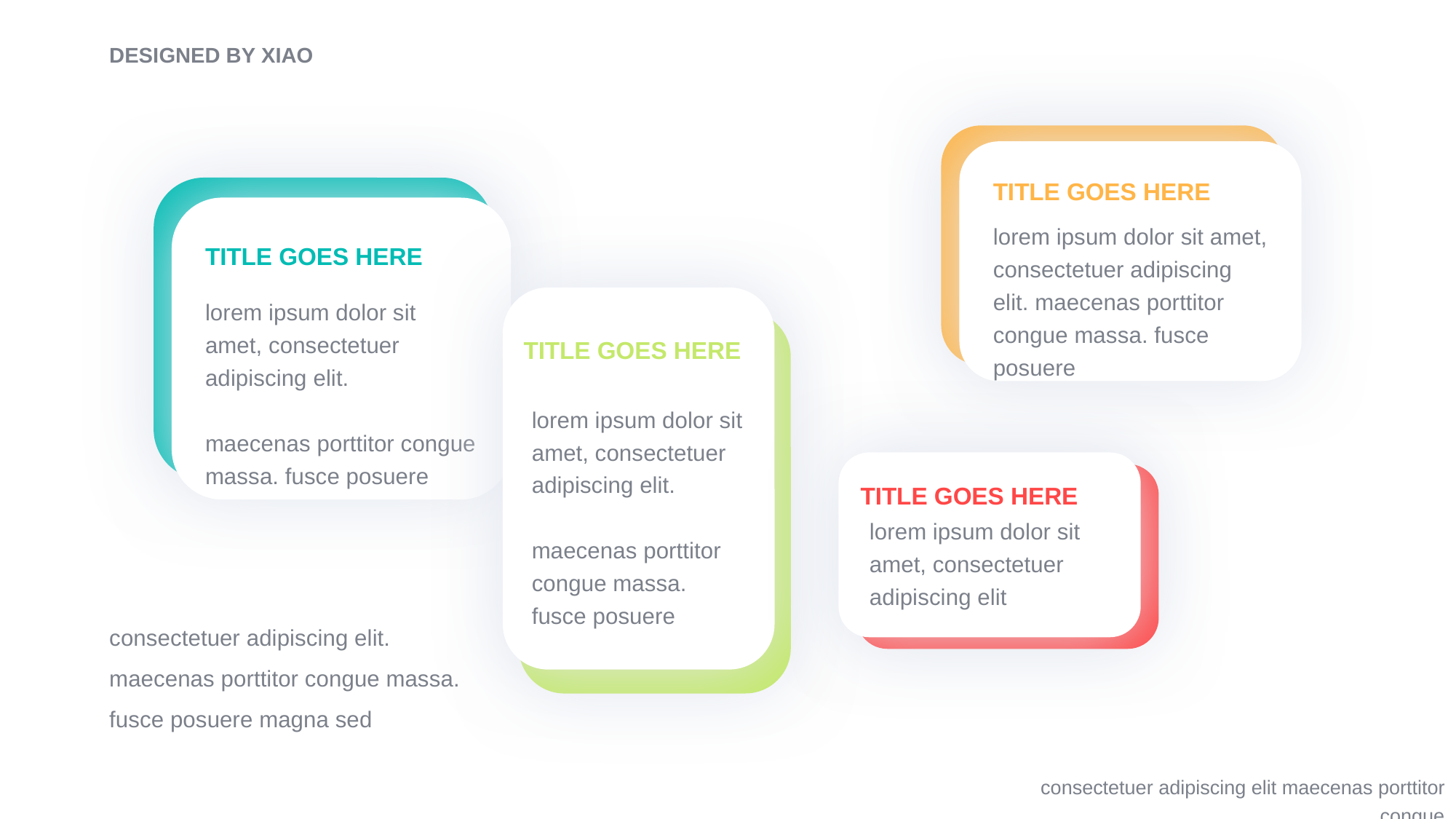

DESIGNED BY XIAO

TITLE GOES HERE

lorem ipsum dolor sit amet, consectetuer adipiscing elit. maecenas porttitor congue massa. fusce posuere
TITLE GOES HERE
lorem ipsum dolor sit amet, consectetuer adipiscing elit.

maecenas porttitor congue massa. fusce posuere

TITLE GOES HERE
lorem ipsum dolor sit amet, consectetuer adipiscing elit.

maecenas porttitor congue massa. fusce posuere

TITLE GOES HERE
lorem ipsum dolor sit amet, consectetuer adipiscing elit
consectetuer adipiscing elit. maecenas porttitor congue massa. fusce posuere magna sed
consectetuer adipiscing elit maecenas porttitor congue